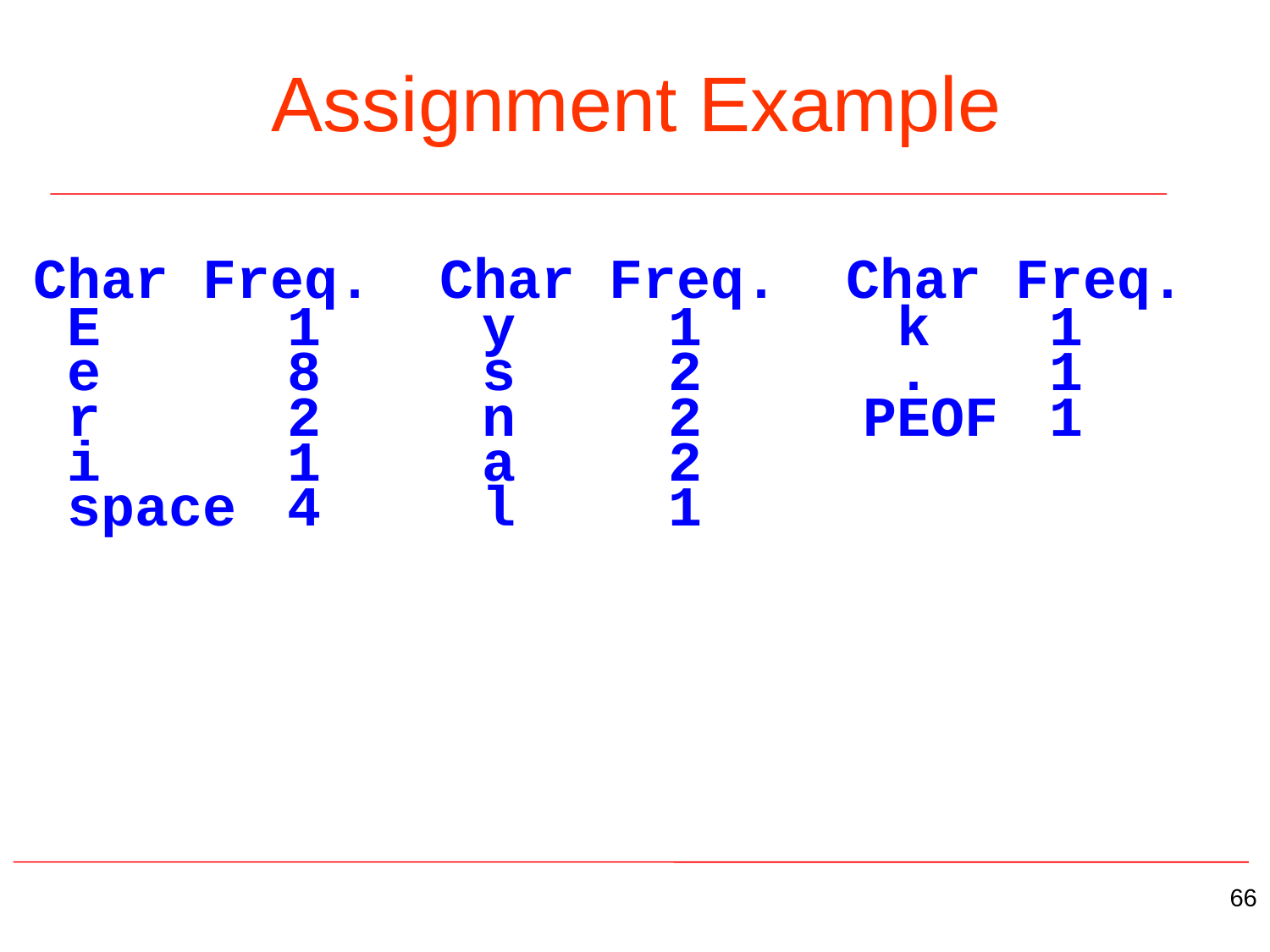

# Assignment Example
Char Freq.  Char Freq.  Char Freq.
 E 		1	  y		1	   k	1
 e 		8	  s 	2	   .	1
 r 		2	  n 	2	  PEOF 	1
 i 		1	  a		2
 space 	4	  l		1
66